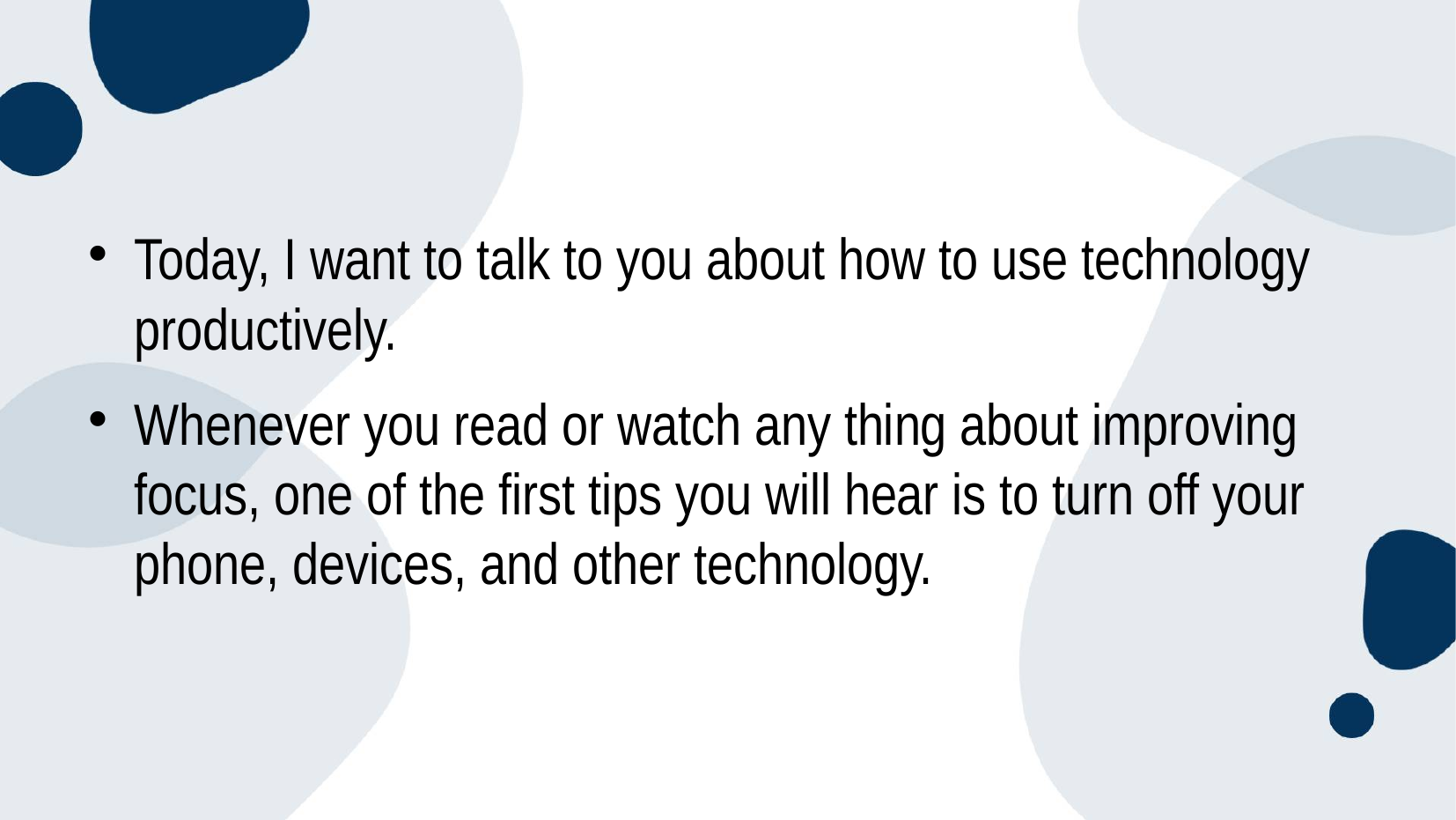

Today, I want to talk to you about how to use technology productively.
Whenever you read or watch any thing about improving focus, one of the first tips you will hear is to turn off your phone, devices, and other technology.